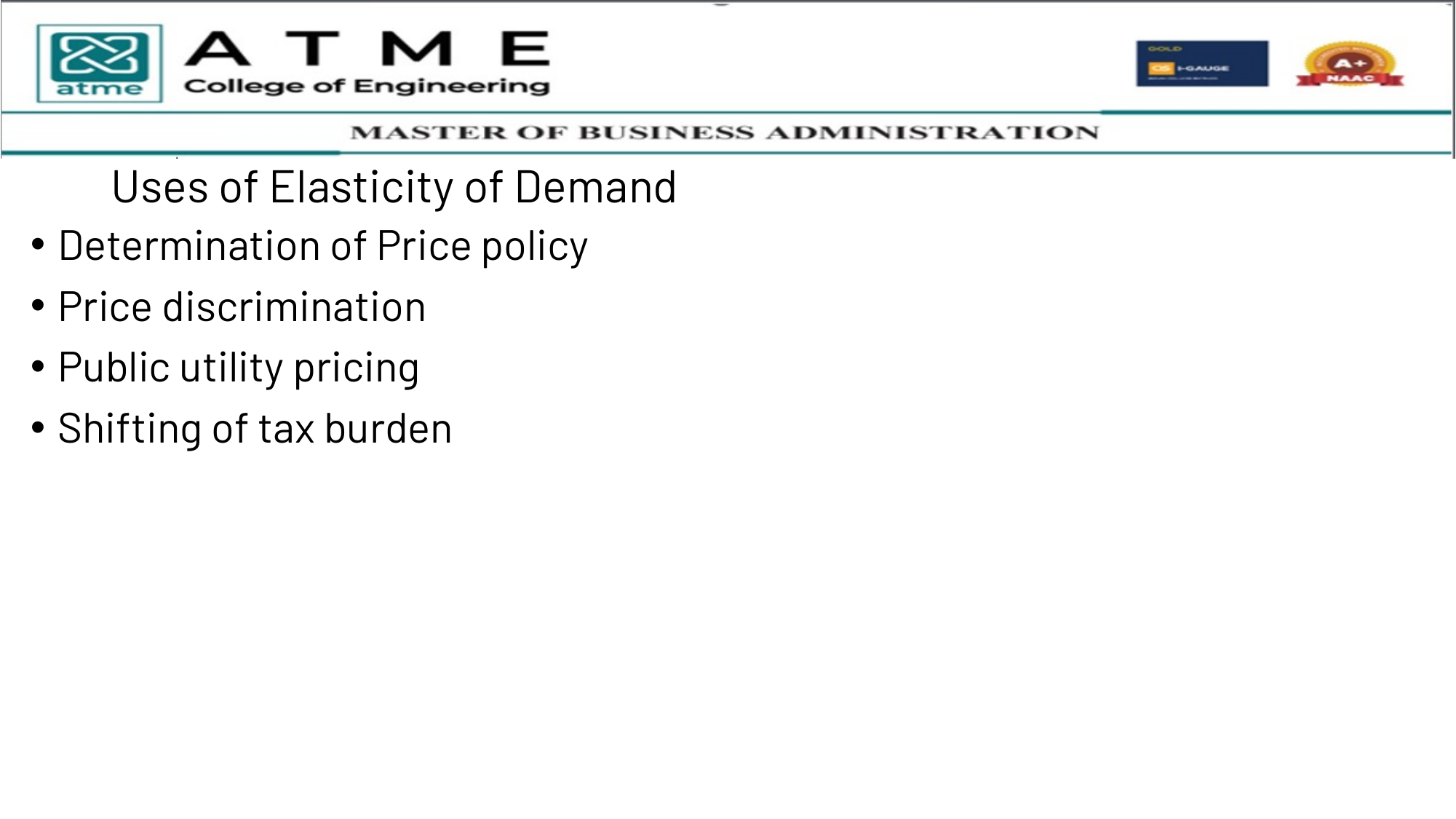

# Uses of Elasticity of Demand
Determination of Price policy
Price discrimination
Public utility pricing
Shifting of tax burden